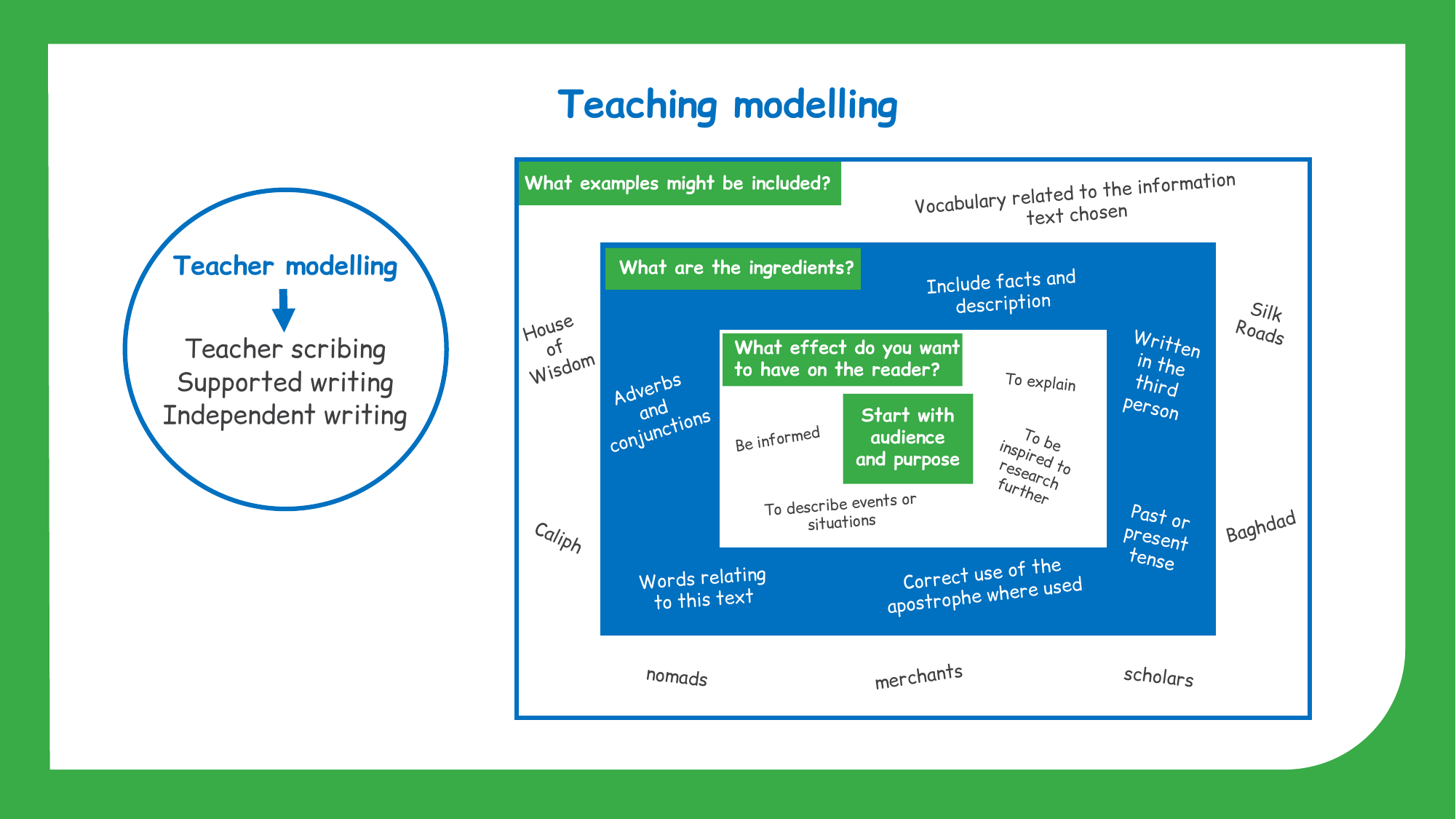

Teaching modelling

What examples might be included?
Vocabulary related to the information text chosen
Silk
Roads
House
of Wisdom
Baghdad
Caliph
merchants
nomads
scholars

Teacher modelling
Teacher scribing
Supported writing
Independent writing

What are the ingredients?
Include facts and description
Written in the third person
Adverbs
and conjunctions
Past or present tense
Correct use of the apostrophe where used
Words relating
to this text

What effect do you want
to have on the reader?

To explain
Be informed
To be
inspired to research further
To describe events or situations

Start with audience and purpose